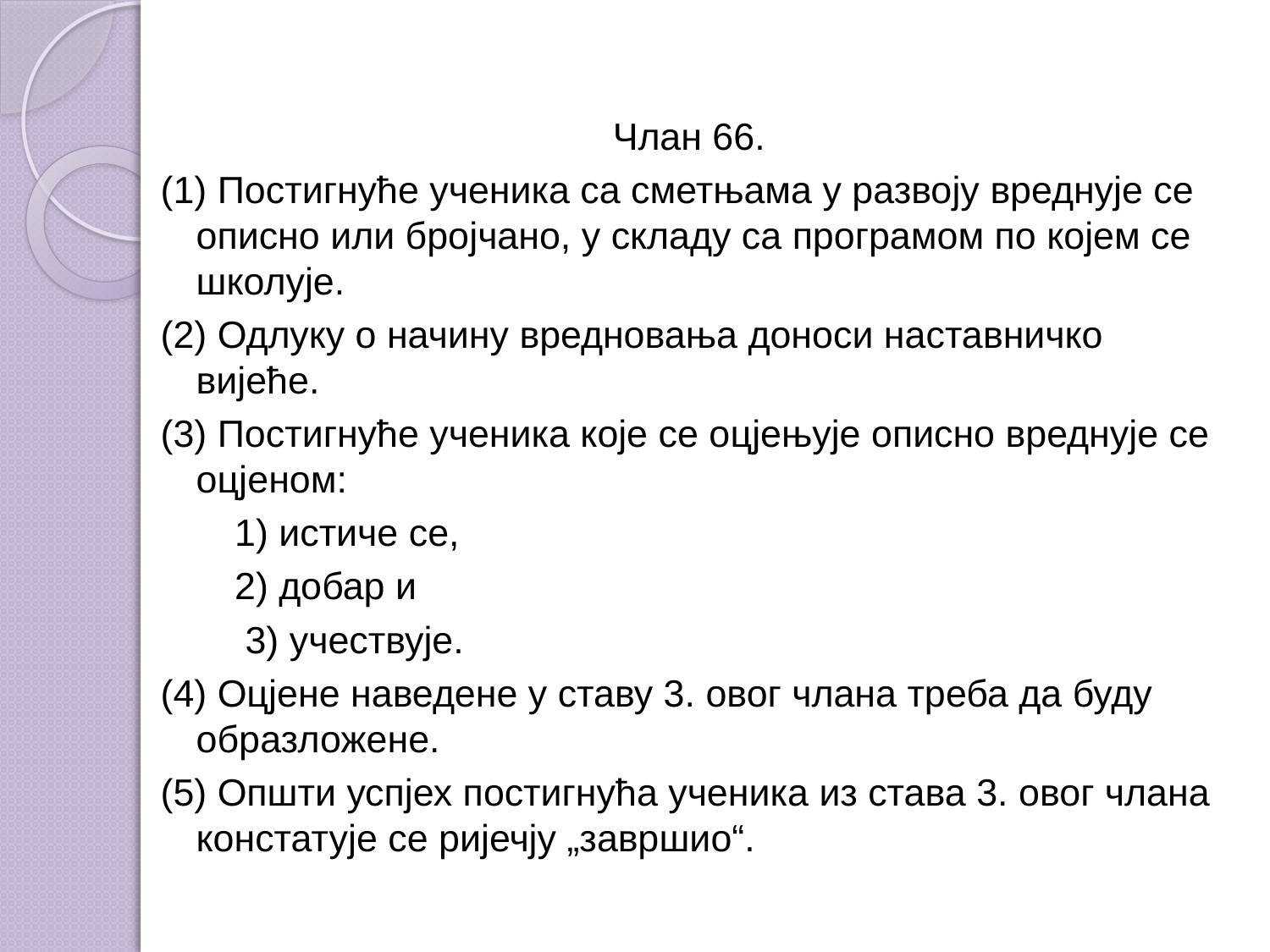

Члан 66.
(1) Постигнуће ученика са сметњама у развоју вреднује се описно или бројчано, у складу са програмом по којем се школује.
(2) Одлуку о начину вредновања доноси наставничко вијеће.
(3) Постигнуће ученика које се оцјењује описно вреднује се оцјеном:
       1) истиче се,
       2) добар и
        3) учествује.
(4) Оцјене наведене у ставу 3. овог члана треба да буду образложене.
(5) Општи успјех постигнућа ученика из става 3. овог члана констатује се ријечју „завршио“.